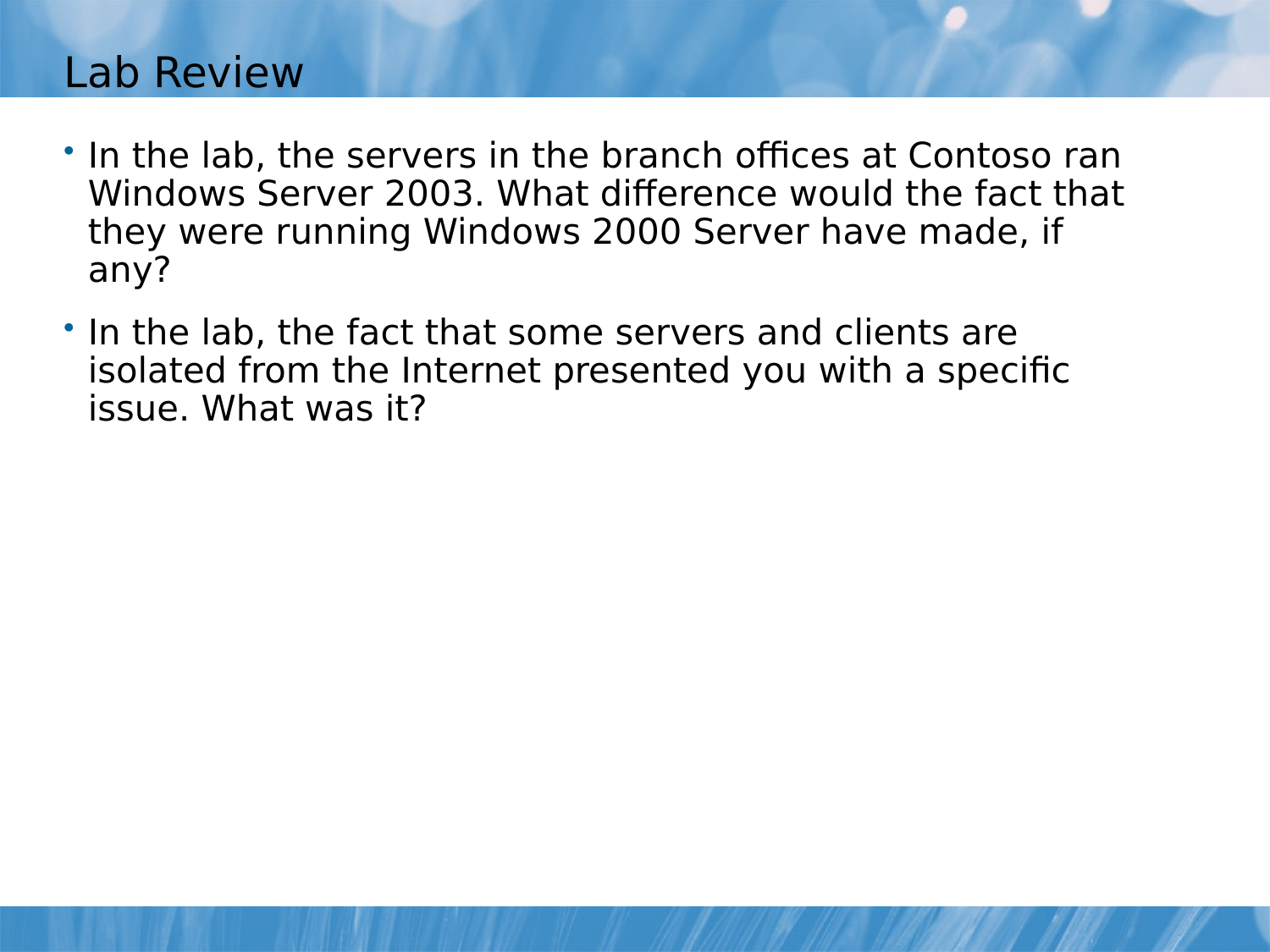

# Lab Review
In the lab, the servers in the branch offices at Contoso ran Windows Server 2003. What difference would the fact that they were running Windows 2000 Server have made, if any?
In the lab, the fact that some servers and clients are isolated from the Internet presented you with a specific issue. What was it?